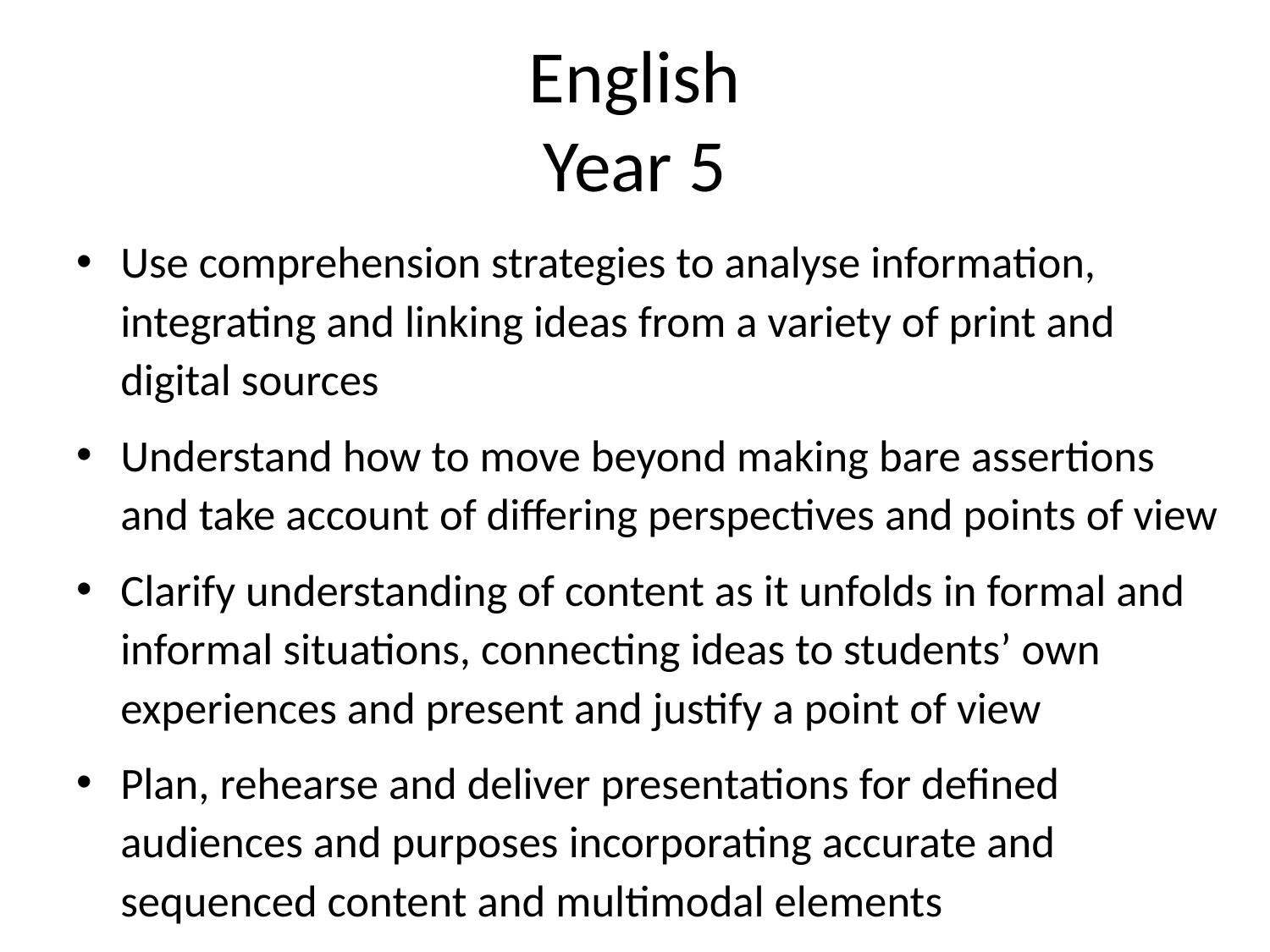

# English Year 5
Use comprehension strategies to analyse information, integrating and linking ideas from a variety of print and digital sources
Understand how to move beyond making bare assertions and take account of differing perspectives and points of view
Clarify understanding of content as it unfolds in formal and informal situations, connecting ideas to students’ own experiences and present and justify a point of view
Plan, rehearse and deliver presentations for defined audiences and purposes incorporating accurate and sequenced content and multimodal elements